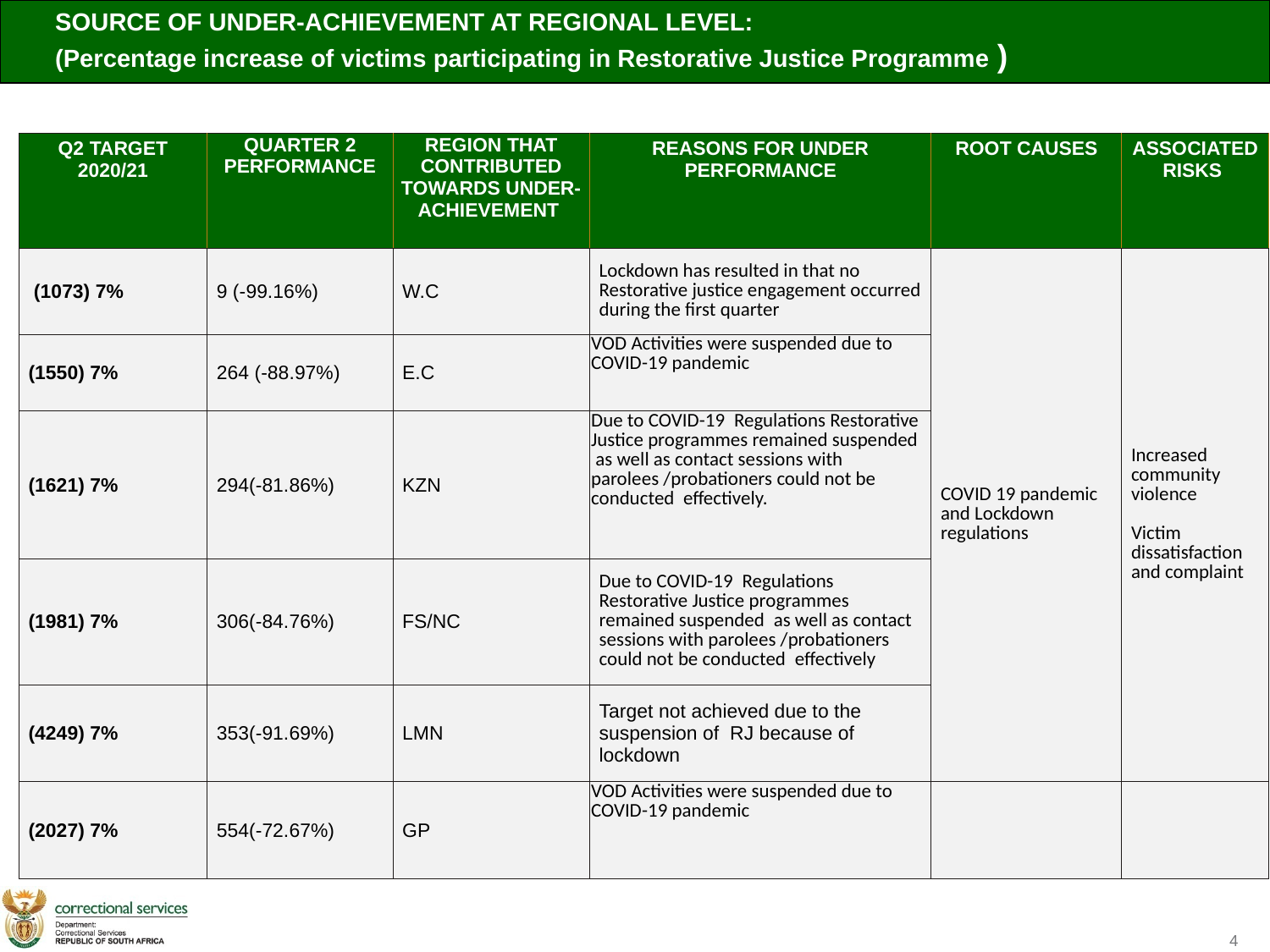

SOURCE OF UNDER-ACHIEVEMENT AT REGIONAL LEVEL:
(Percentage increase of victims participating in Restorative Justice Programme )

| Q2 TARGET 2020/21 | QUARTER 2 PERFORMANCE | REGION THAT CONTRIBUTED TOWARDS UNDER-ACHIEVEMENT | REASONS FOR UNDER PERFORMANCE | ROOT CAUSES | ASSOCIATED RISKS |
| --- | --- | --- | --- | --- | --- |
| (1073) 7% | 9 (-99.16%) | W.C | Lockdown has resulted in that no Restorative justice engagement occurred during the first quarter | COVID 19 pandemic and Lockdown regulations | Increased community violence Victim dissatisfaction and complaint |
| (1550) 7% | 264 (-88.97%) | E.C | VOD Activities were suspended due to COVID-19 pandemic |  |  |
| (1621) 7% | 294(-81.86%) | KZN | Due to COVID-19  Regulations Restorative Justice programmes remained suspended  as well as contact sessions with parolees /probationers could not be conducted  effectively. |  |  |
| (1981) 7% | 306(-84.76%) | FS/NC | Due to COVID-19  Regulations Restorative Justice programmes remained suspended  as well as contact sessions with parolees /probationers could not be conducted  effectively |  |  |
| (4249) 7% | 353(-91.69%) | LMN | Target not achieved due to the suspension of RJ because of lockdown |  |  |
| (2027) 7% | 554(-72.67%) | GP | VOD Activities were suspended due to COVID-19 pandemic |  |  |